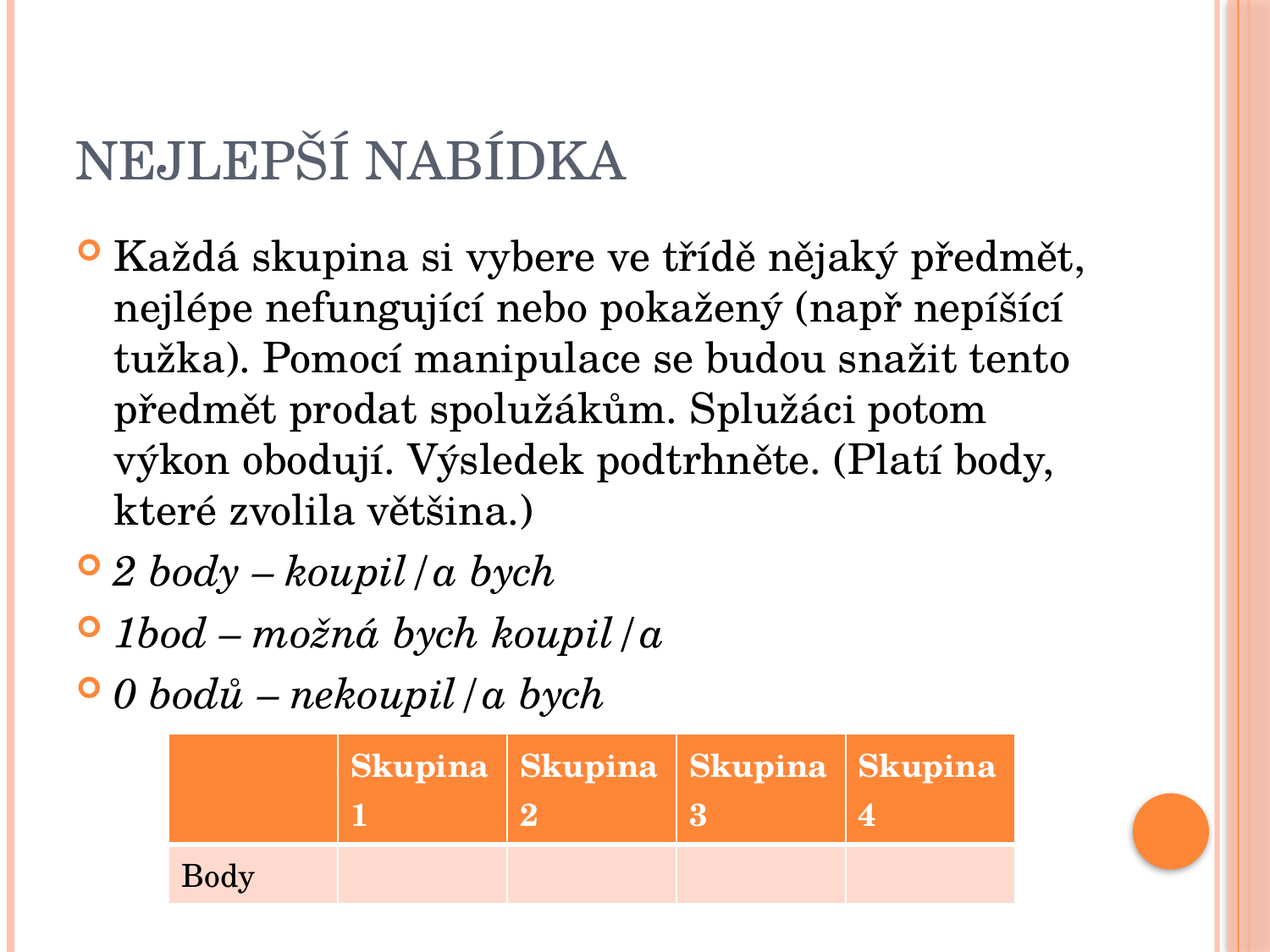

# Nejlepší nabídka
Každá skupina si vybere ve třídě nějaký předmět, nejlépe nefungující nebo pokažený (např nepíšící tužka). Pomocí manipulace se budou snažit tento předmět prodat spolužákům. Splužáci potom  výkon obodují. Výsledek podtrhněte. (Platí body, které zvolila většina.)
2 body – koupil/a bych
1bod – možná bych koupil/a
0 bodů – nekoupil/a bych

|  | Skupina 1 | Skupina 2 | Skupina 3 | Skupina 4 |
| --- | --- | --- | --- | --- |
| Body |  |  |  |  |